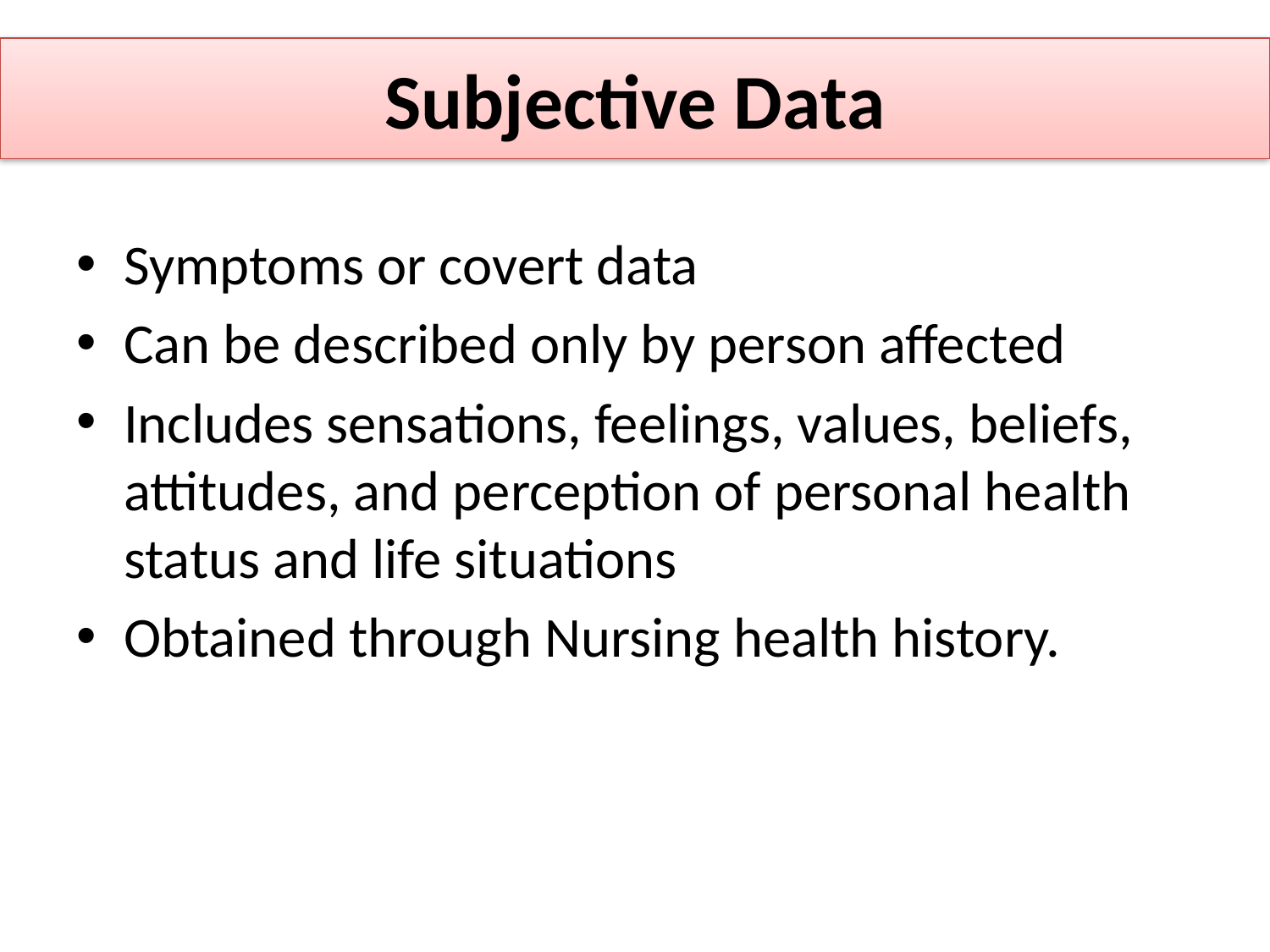

# Subjective Data
Symptoms or covert data
Can be described only by person affected
Includes sensations, feelings, values, beliefs, attitudes, and perception of personal health status and life situations
Obtained through Nursing health history.